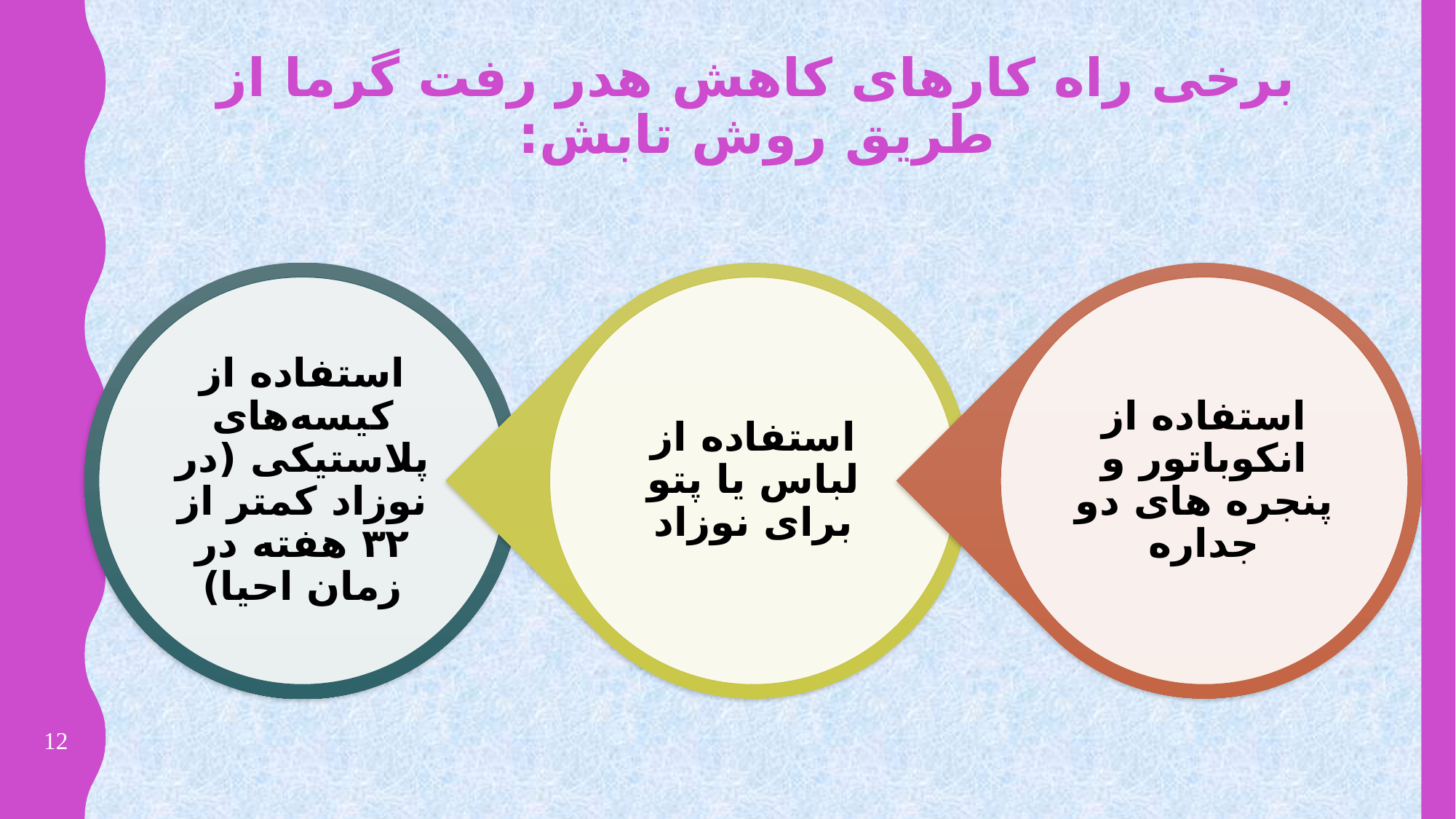

# برخی راه کارهای کاهش هدر رفت گرما از طریق روش تابش:
استفاده از کیسه‌های پلاستیکی (در نوزاد کمتر از ۳۲ هفته در زمان احيا)
استفاده از لباس یا پتو برای نوزاد
استفاده از انکوباتور و پنجره های دو جداره
12